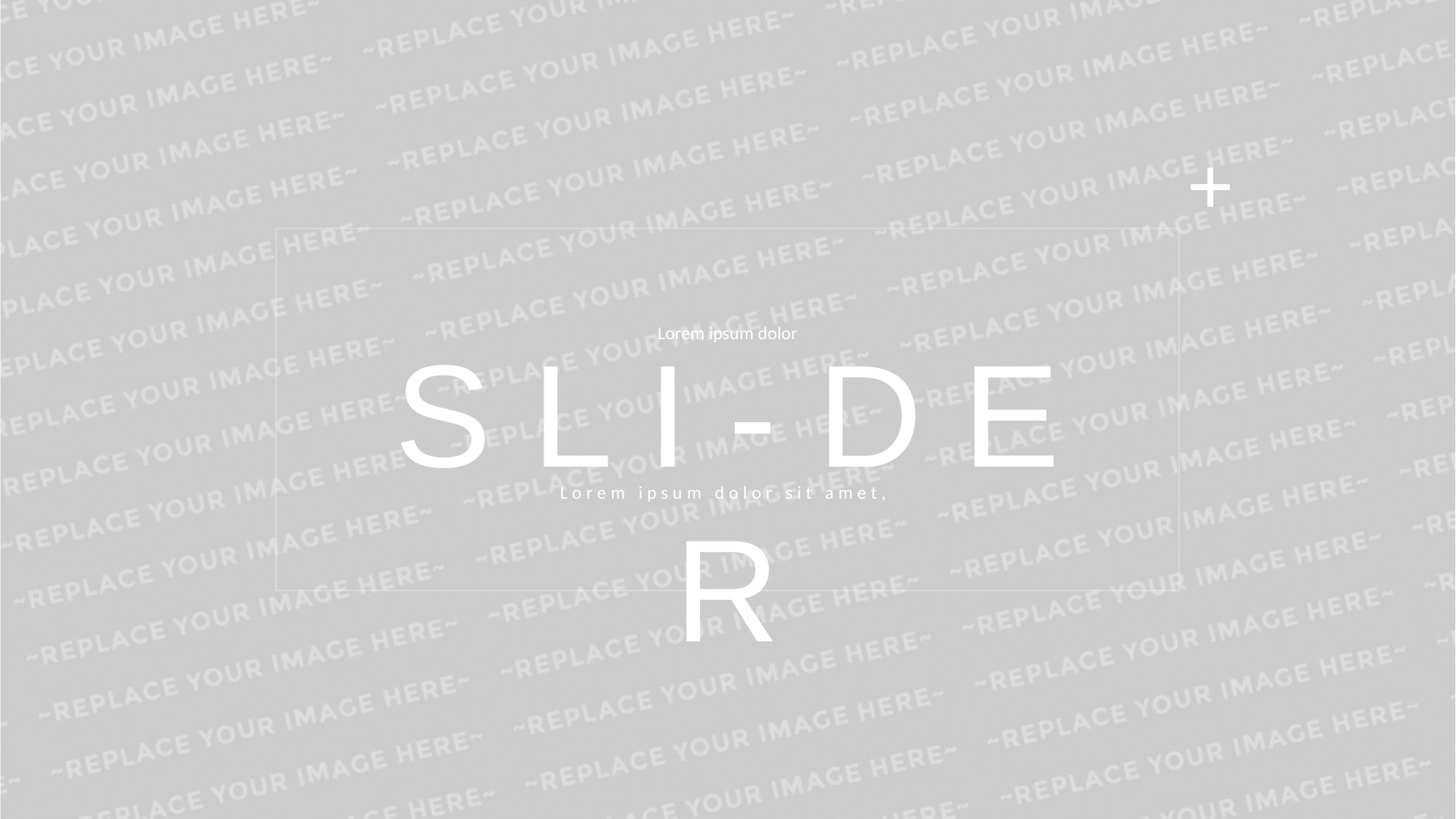

S L I - D E R
Lorem ipsum dolor
Lorem ipsum dolor sit amet,